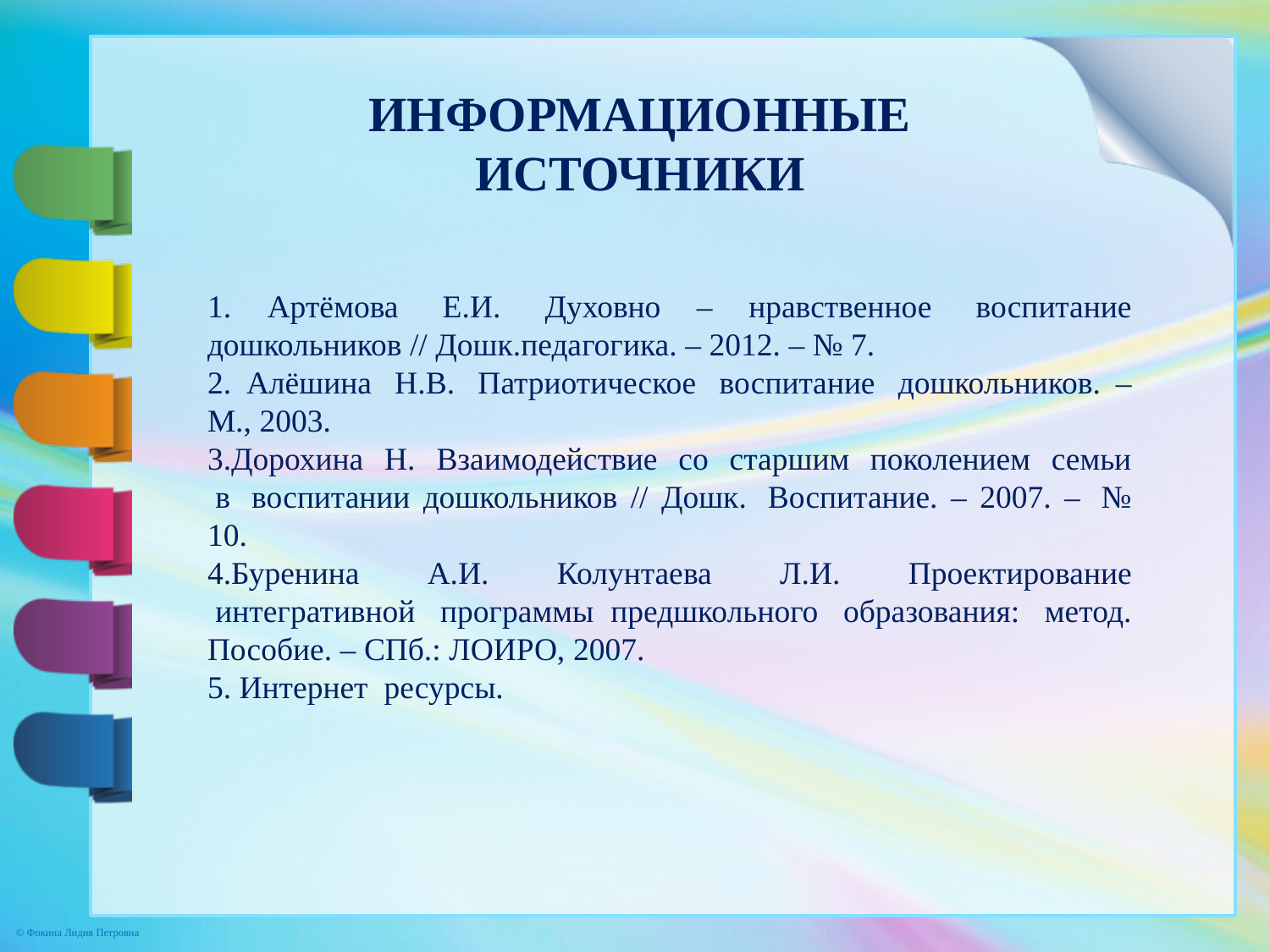

ИНФОРМАЦИОННЫЕ ИСТОЧНИКИ

1. Артёмова  Е.И.  Духовно – нравственное  воспитание дошкольников // Дошк.педагогика. – 2012. – № 7.
2. Алёшина  Н.В.  Патриотическое  воспитание  дошкольников. – М., 2003.
3.Дорохина  Н.  Взаимодействие  со  старшим  поколением  семьи  в  воспитании дошкольников // Дошк.  Воспитание. – 2007. –  № 10.
4.Буренина  А.И.  Колунтаева  Л.И.  Проектирование  интегративной  программы предшкольного  образования:  метод. Пособие. – СПб.: ЛОИРО, 2007.
5. Интернет  ресурсы.